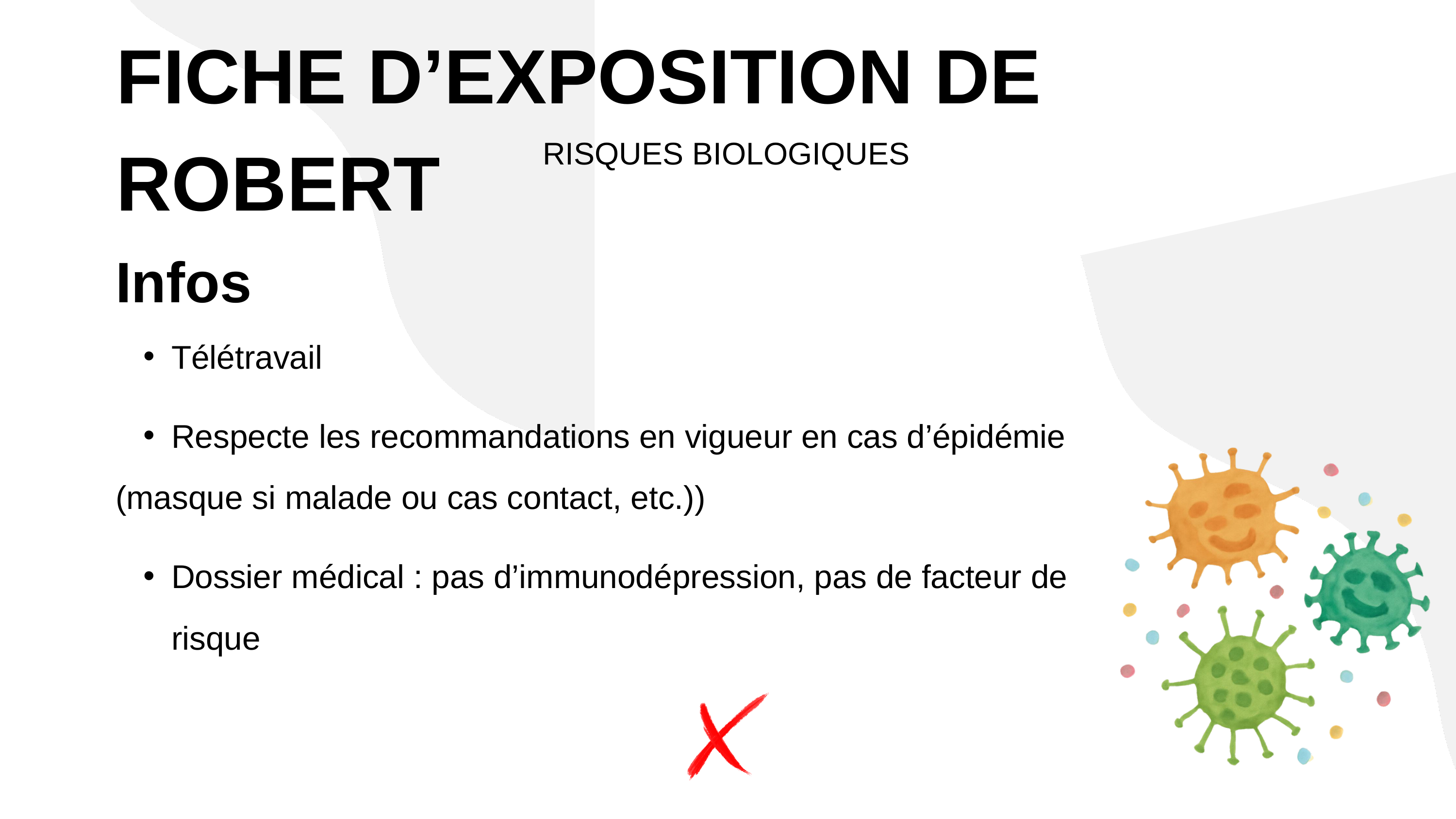

FICHE D’EXPOSITION DE ROBERT
RISQUES BIOLOGIQUES
Infos
Télétravail​

Respecte les recommandations en vigueur en cas d’épidémie
(masque si malade ou cas contact, etc.))​

Dossier médical : pas d’immunodépression, pas de facteur de risque